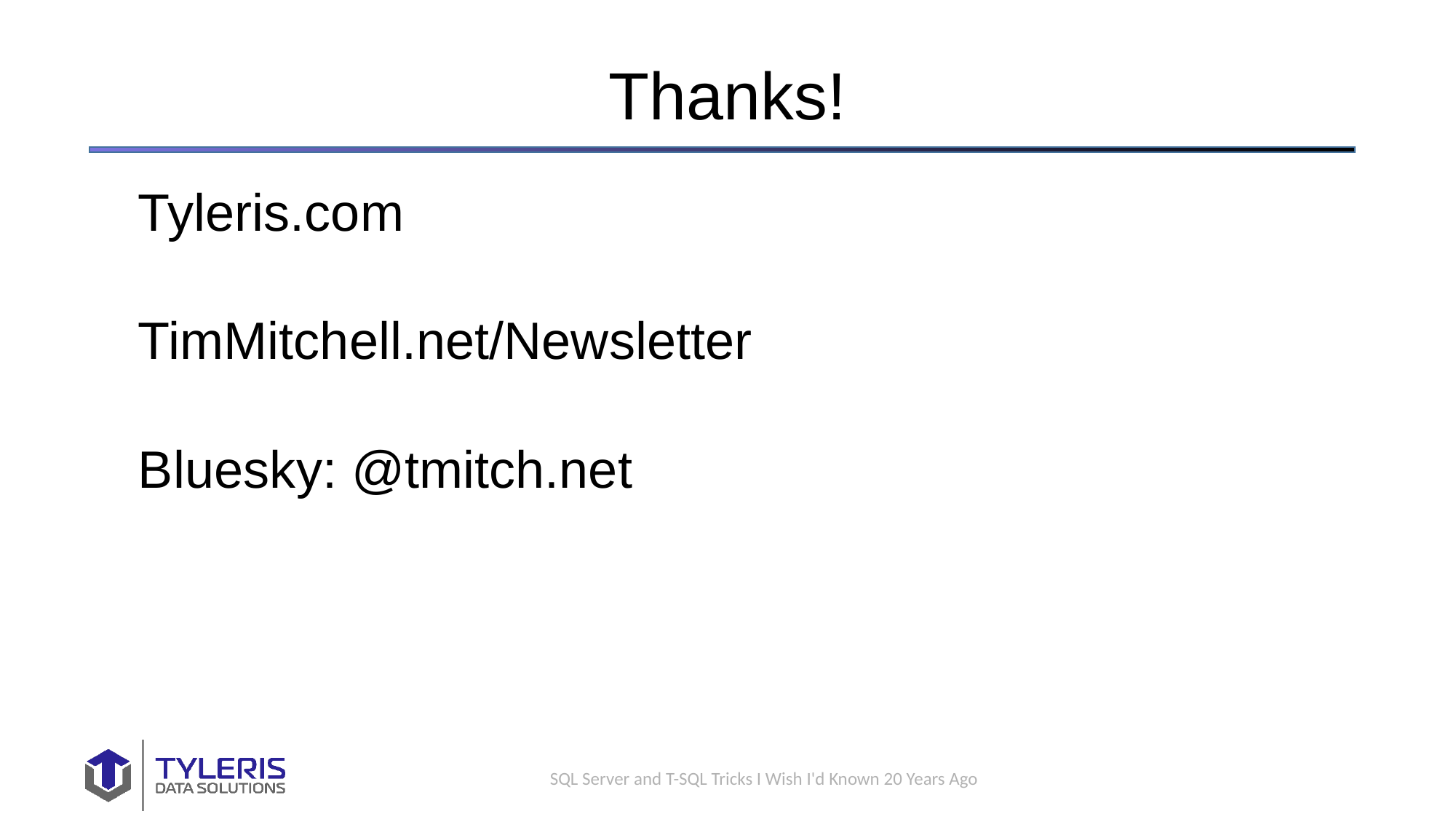

Thanks!

Tyleris.com

TimMitchell.net/Newsletter

Bluesky: @tmitch.net

SQL Server and T-SQL Tricks I Wish I'd Known 20 Years Ago